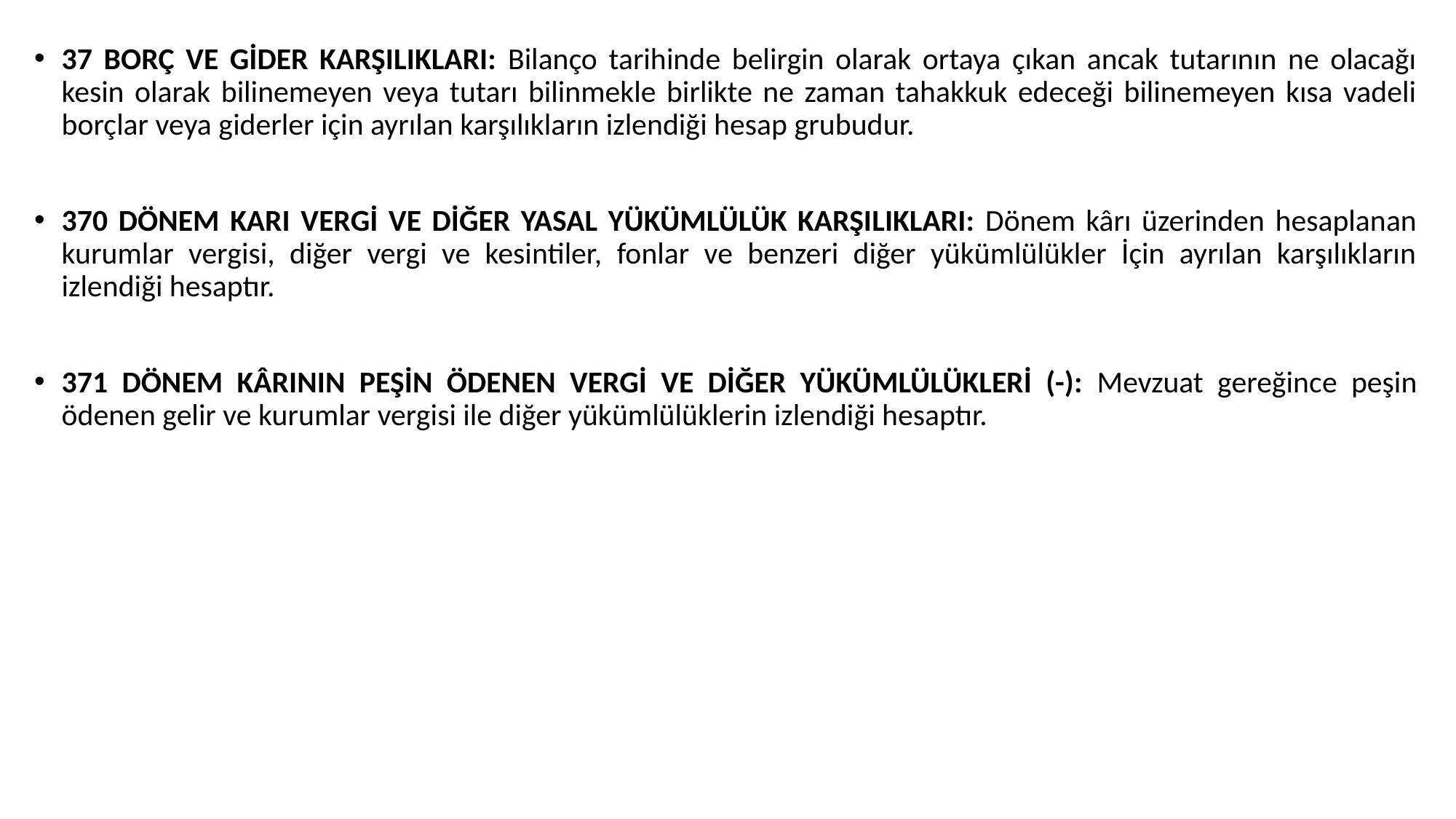

37 BORÇ VE GİDER KARŞILIKLARI: Bilanço tarihinde belirgin olarak ortaya çıkan ancak tutarının ne olacağı kesin olarak bilinemeyen veya tutarı bilinmekle birlikte ne zaman tahakkuk edeceği bilinemeyen kısa vadeli borçlar veya giderler için ayrılan karşılıkların izlendiği hesap grubudur.

370 DÖNEM KARI VERGİ VE DİĞER YASAL YÜKÜMLÜLÜK KARŞILIKLARI: Dönem kârı üzerinden hesaplanan kurumlar vergisi, diğer vergi ve kesintiler, fonlar ve benzeri diğer yükümlülükler İçin ayrılan karşılıkların izlendiği hesaptır.

371 DÖNEM KÂRININ PEŞİN ÖDENEN VERGİ VE DİĞER YÜKÜMLÜLÜKLERİ (-): Mevzuat gereğince peşin ödenen gelir ve kurumlar vergisi ile diğer yükümlülüklerin izlendiği hesaptır.